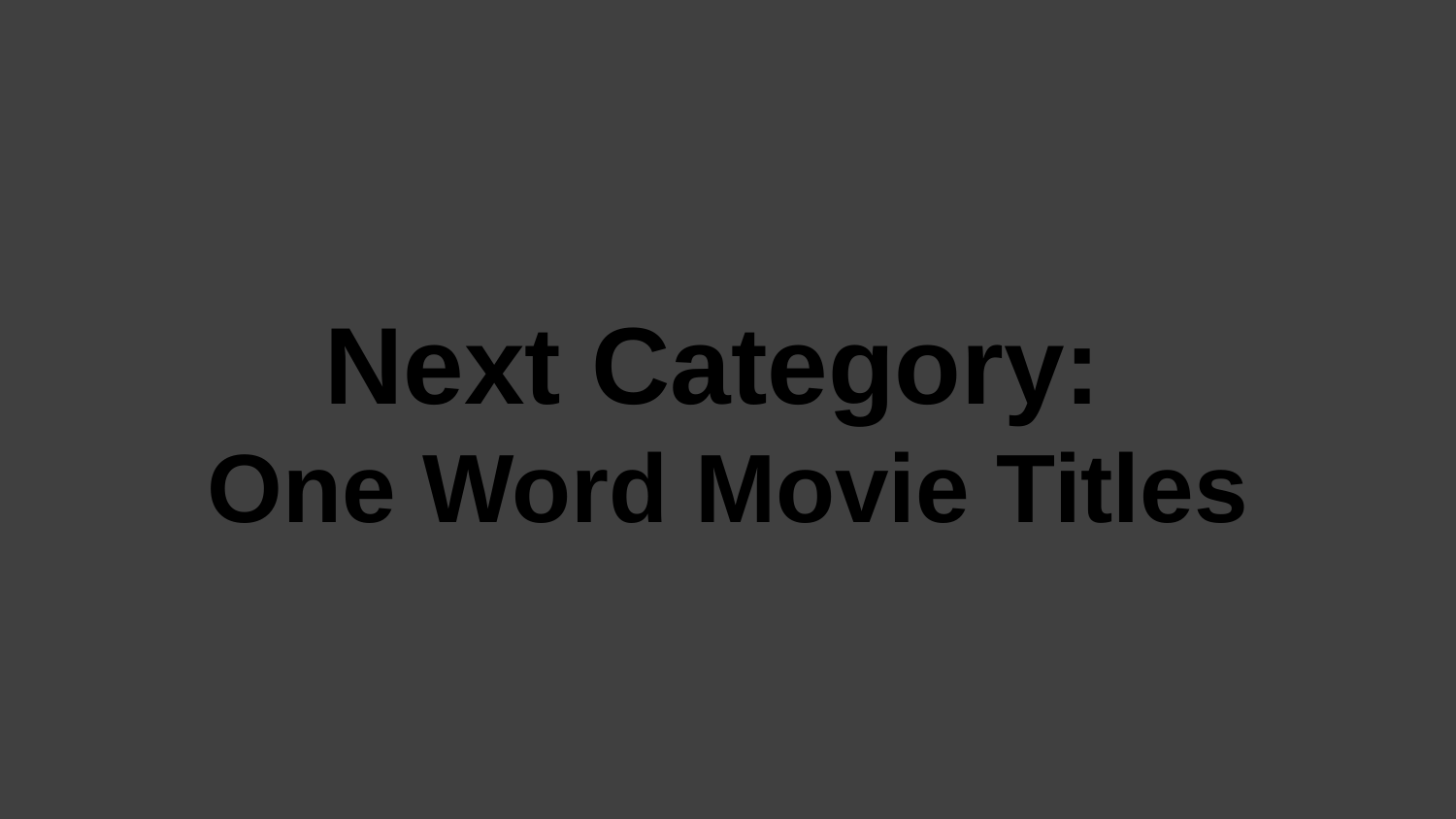

# Next Category: One Word Movie Titles